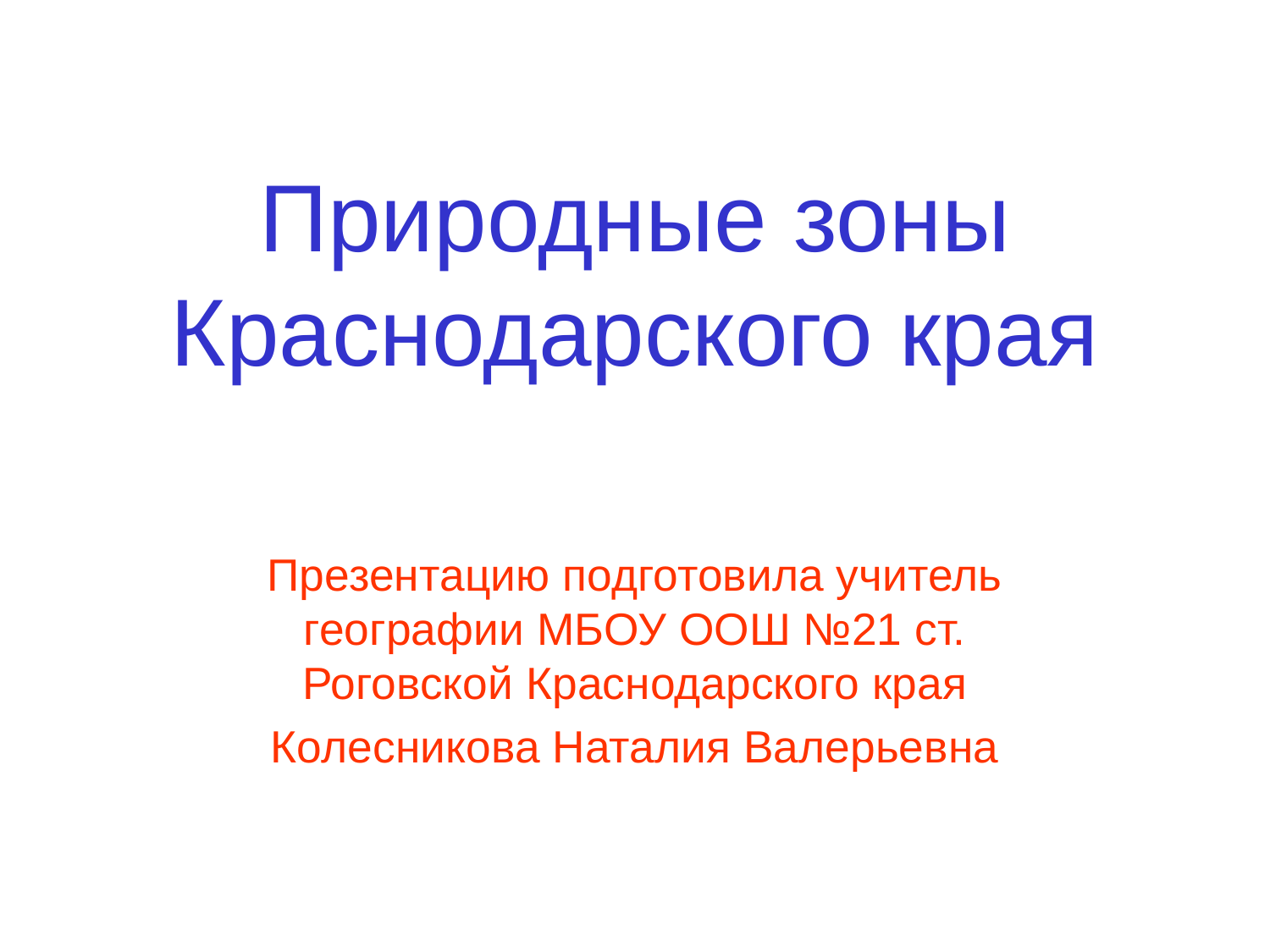

# Природные зоны Краснодарского края
Презентацию подготовила учитель географии МБОУ ООШ №21 ст. Роговской Краснодарского края
Колесникова Наталия Валерьевна